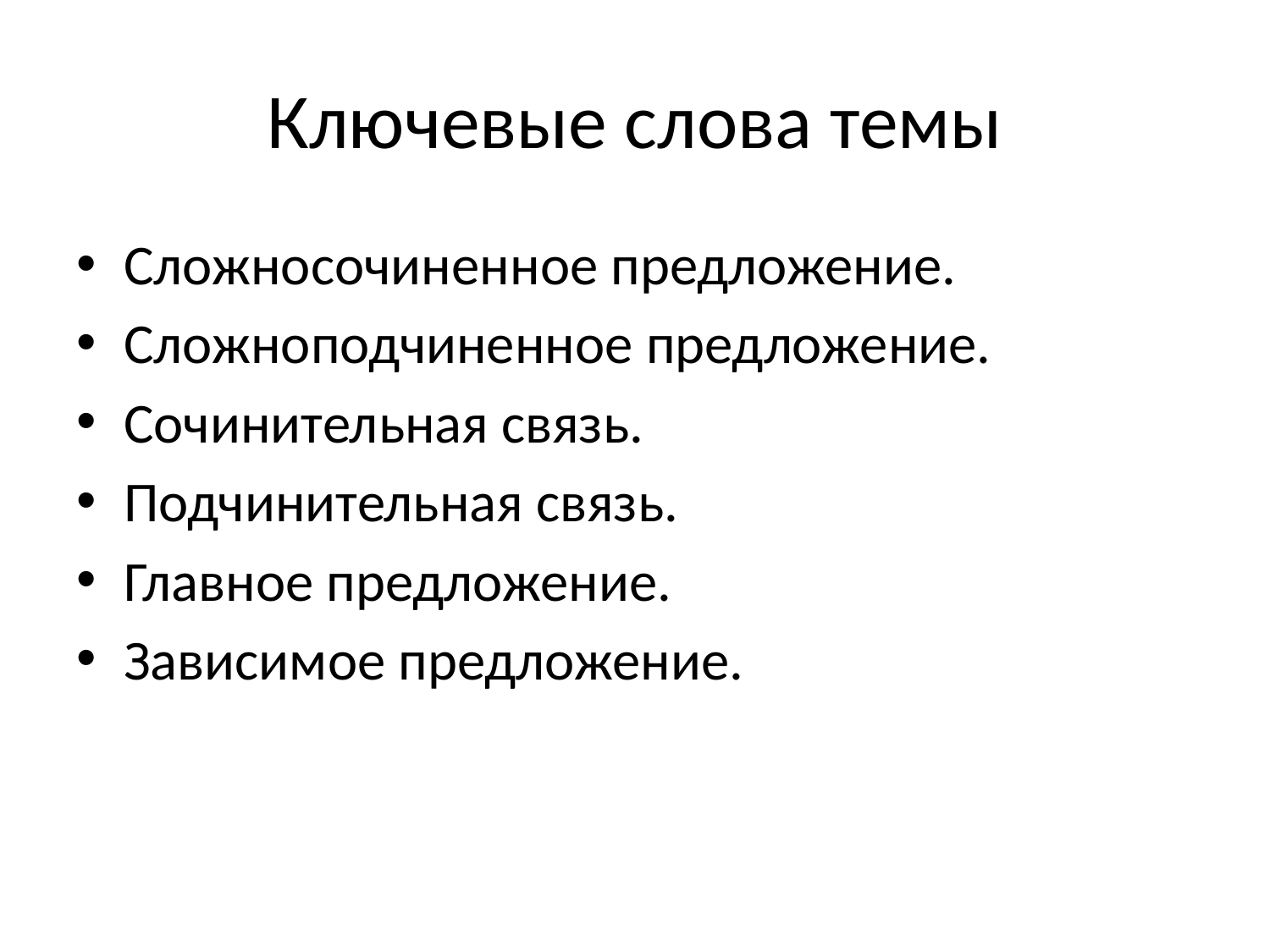

# Ключевые слова темы
Сложносочиненное предложение.
Сложноподчиненное предложение.
Сочинительная связь.
Подчинительная связь.
Главное предложение.
Зависимое предложение.